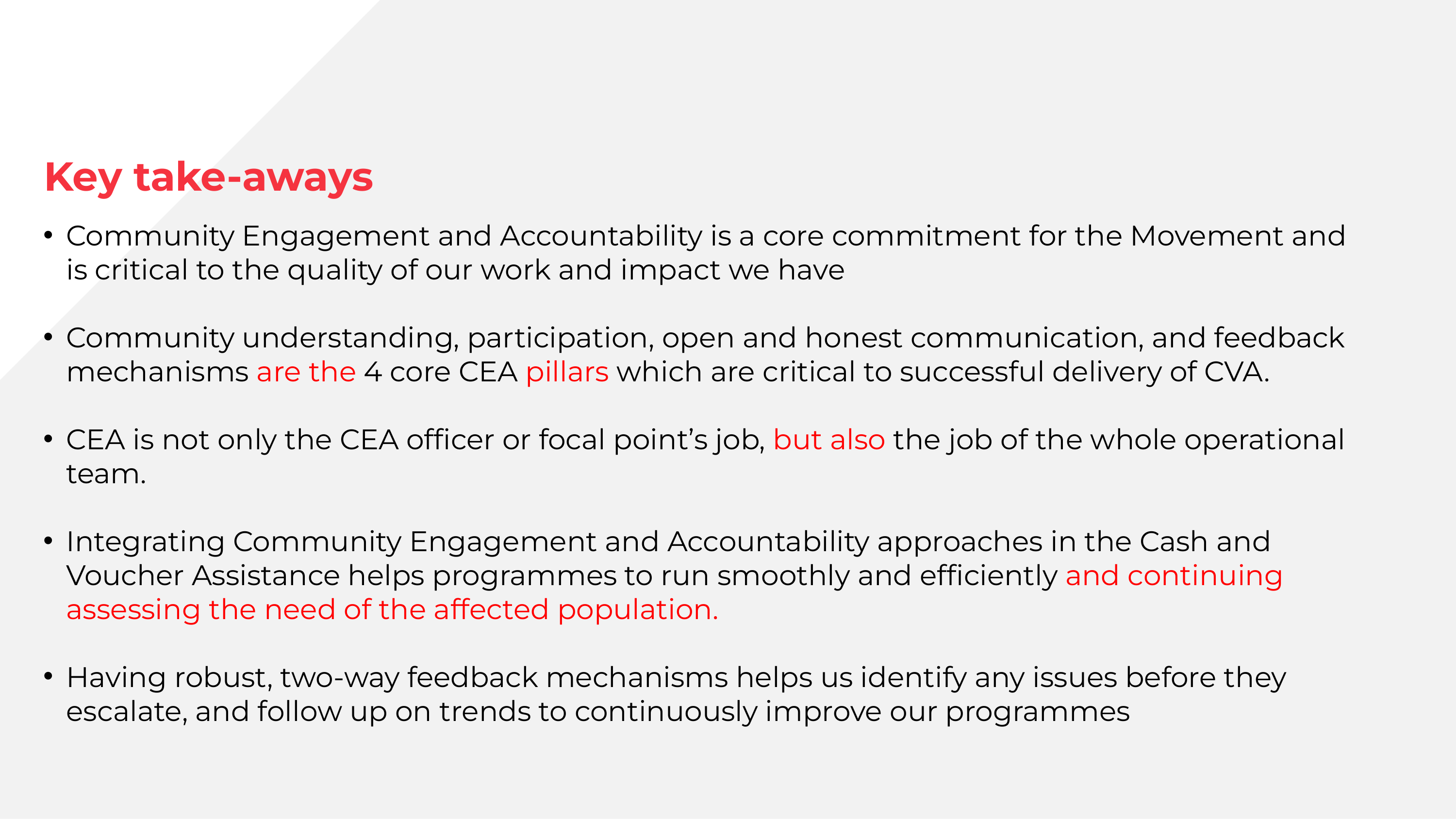

Key take-aways
Community Engagement and Accountability is a core commitment for the Movement and is critical to the quality of our work and impact we have

Community understanding, participation, open and honest communication, and feedback mechanisms are the 4 core CEA pillars which are critical to successful delivery of CVA.

CEA is not only the CEA officer or focal point’s job, but also the job of the whole operational team.

Integrating Community Engagement and Accountability approaches in the Cash and Voucher Assistance helps programmes to run smoothly and efficiently and continuing assessing the need of the affected population.

Having robust, two-way feedback mechanisms helps us identify any issues before they escalate, and follow up on trends to continuously improve our programmes